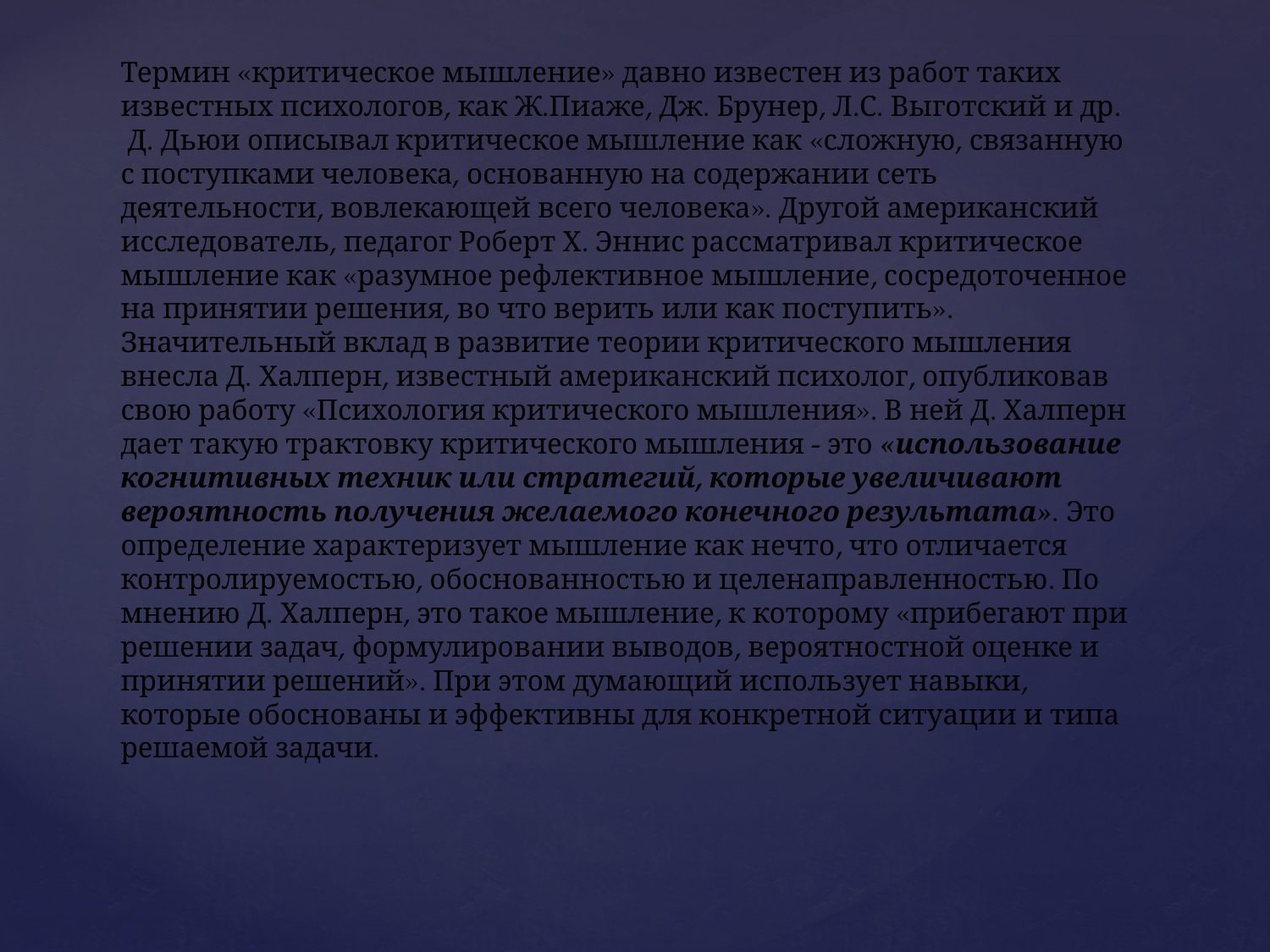

# Термин «критическое мышление» давно известен из работ таких известных психологов, как Ж.Пиаже, Дж. Брунер, Л.С. Выготский и др.  Д. Дьюи описывал критическое мышление как «сложную, связанную с поступками человека, основанную на содержании сеть деятельности, вовлекающей всего человека». Другой американский исследователь, педагог Роберт Х. Эннис рассматривал критическое мышление как «разумное рефлективное мышление, сосредоточенное на принятии решения, во что верить или как поступить». Значительный вклад в развитие теории критического мышления внесла Д. Халперн, известный американский психолог, опубликовав свою работу «Психология критического мышления». В ней Д. Халперн дает такую трактовку критического мышления - это «использование когнитивных техник или стратегий, которые увеличивают вероятность получения желаемого конечного результата». Это определение характеризует мышление как нечто, что отличается контролируемостью, обоснованностью и целенаправленностью. По мнению Д. Халперн, это такое мышление, к которому «прибегают при решении задач, формулировании выводов, вероятностной оценке и принятии решений». При этом думающий использует навыки, которые обоснованы и эффективны для конкретной ситуации и типа решаемой задачи.